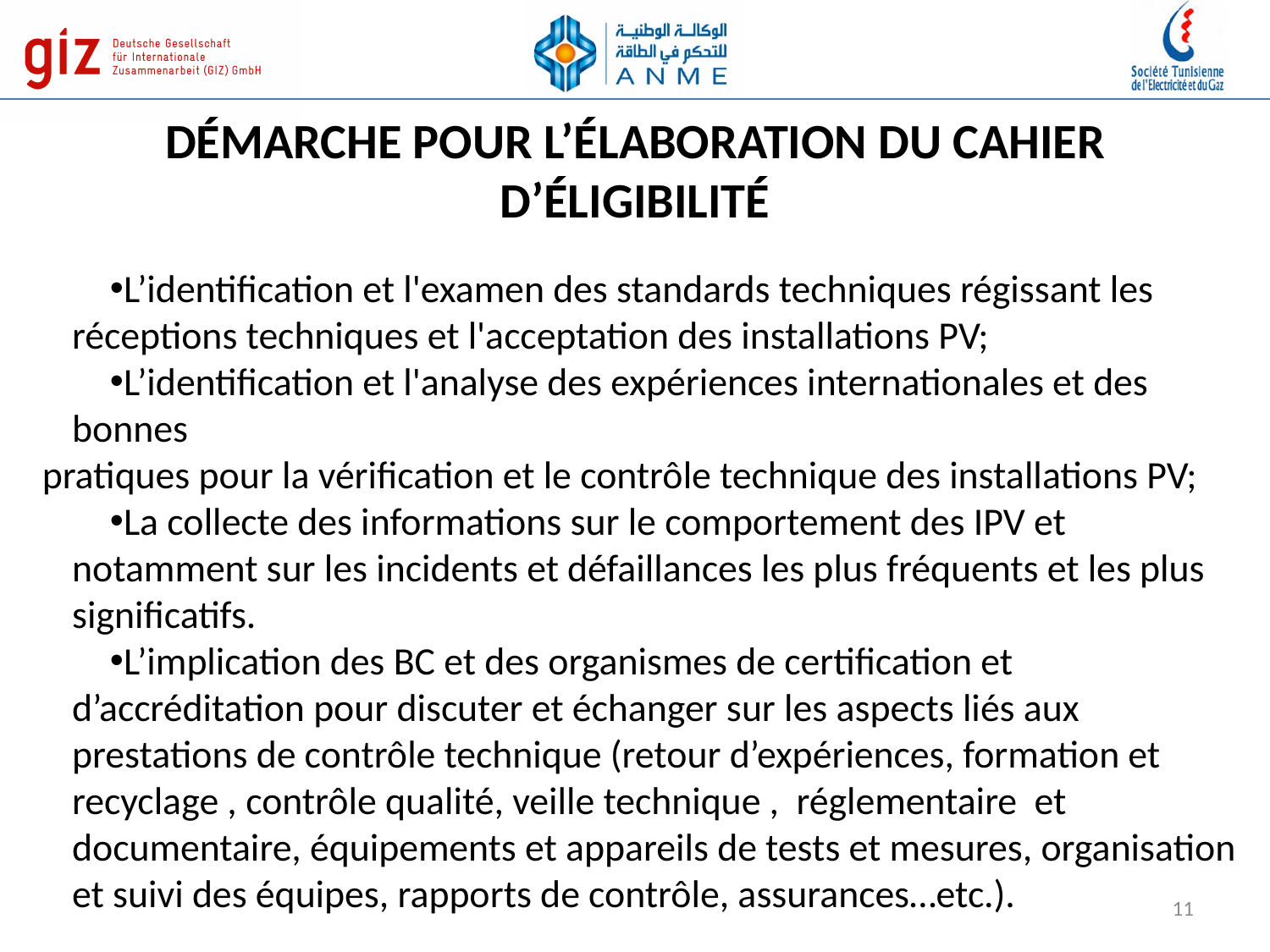

DÉMARCHE POUR L’ÉLABORATION DU CAHIER D’ÉLIGIBILITÉ
L’identification et l'examen des standards techniques régissant les réceptions techniques et l'acceptation des installations PV;
L’identification et l'analyse des expériences internationales et des bonnes
pratiques pour la vérification et le contrôle technique des installations PV;
La collecte des informations sur le comportement des IPV et notamment sur les incidents et défaillances les plus fréquents et les plus significatifs.
L’implication des BC et des organismes de certification et d’accréditation pour discuter et échanger sur les aspects liés aux prestations de contrôle technique (retour d’expériences, formation et recyclage , contrôle qualité, veille technique ,  réglementaire  et documentaire, équipements et appareils de tests et mesures, organisation et suivi des équipes, rapports de contrôle, assurances…etc.).
11